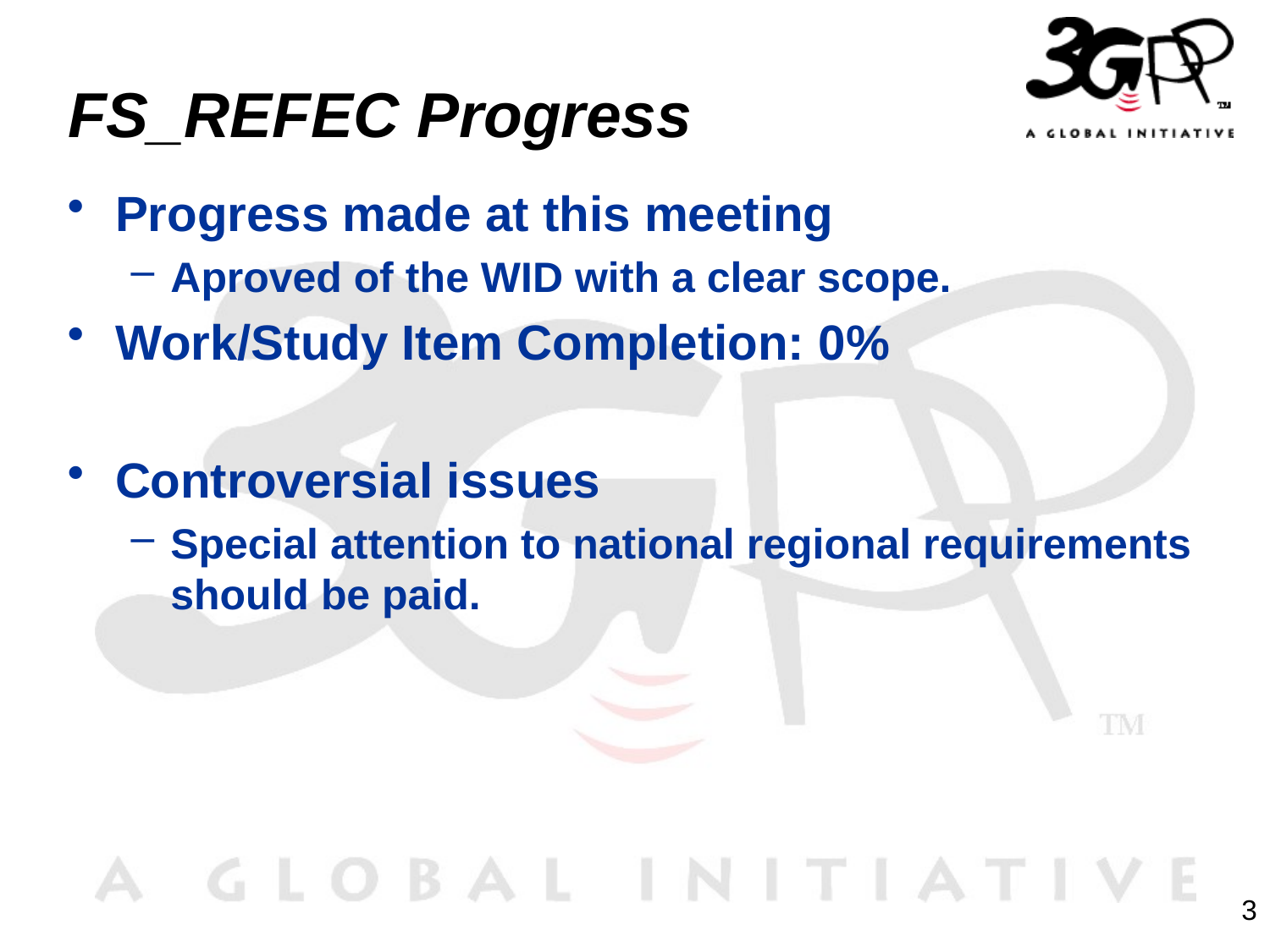

# FS_REFEC Progress
Progress made at this meeting
Aproved of the WID with a clear scope.
Work/Study Item Completion: 0%

Controversial issues
Special attention to national regional requirements should be paid.
3